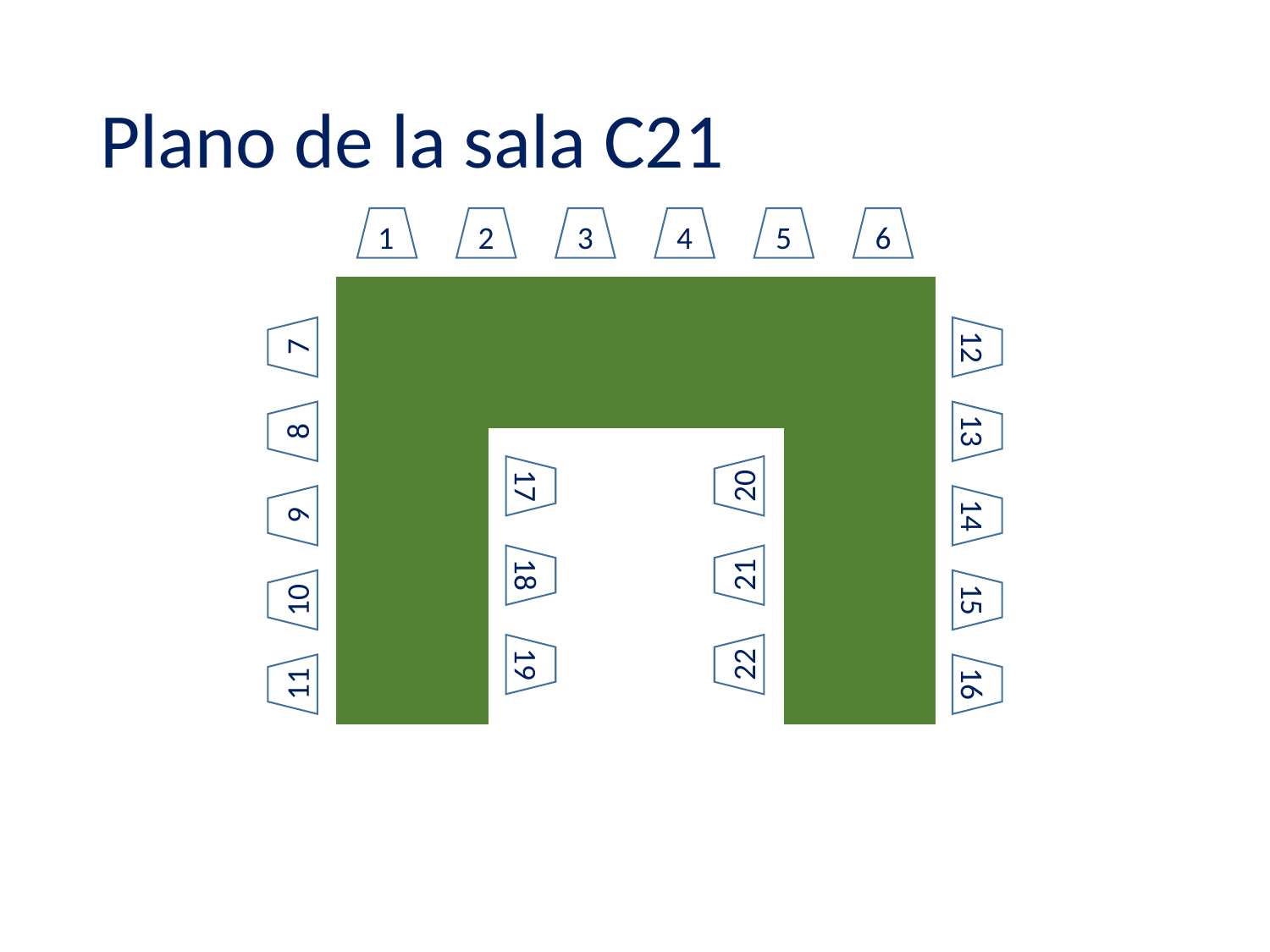

# Plano de la sala C21
1
2
3
4
5
6

7
12
8
13
17
20
9
14
18
21
10
15
19
22
11
16